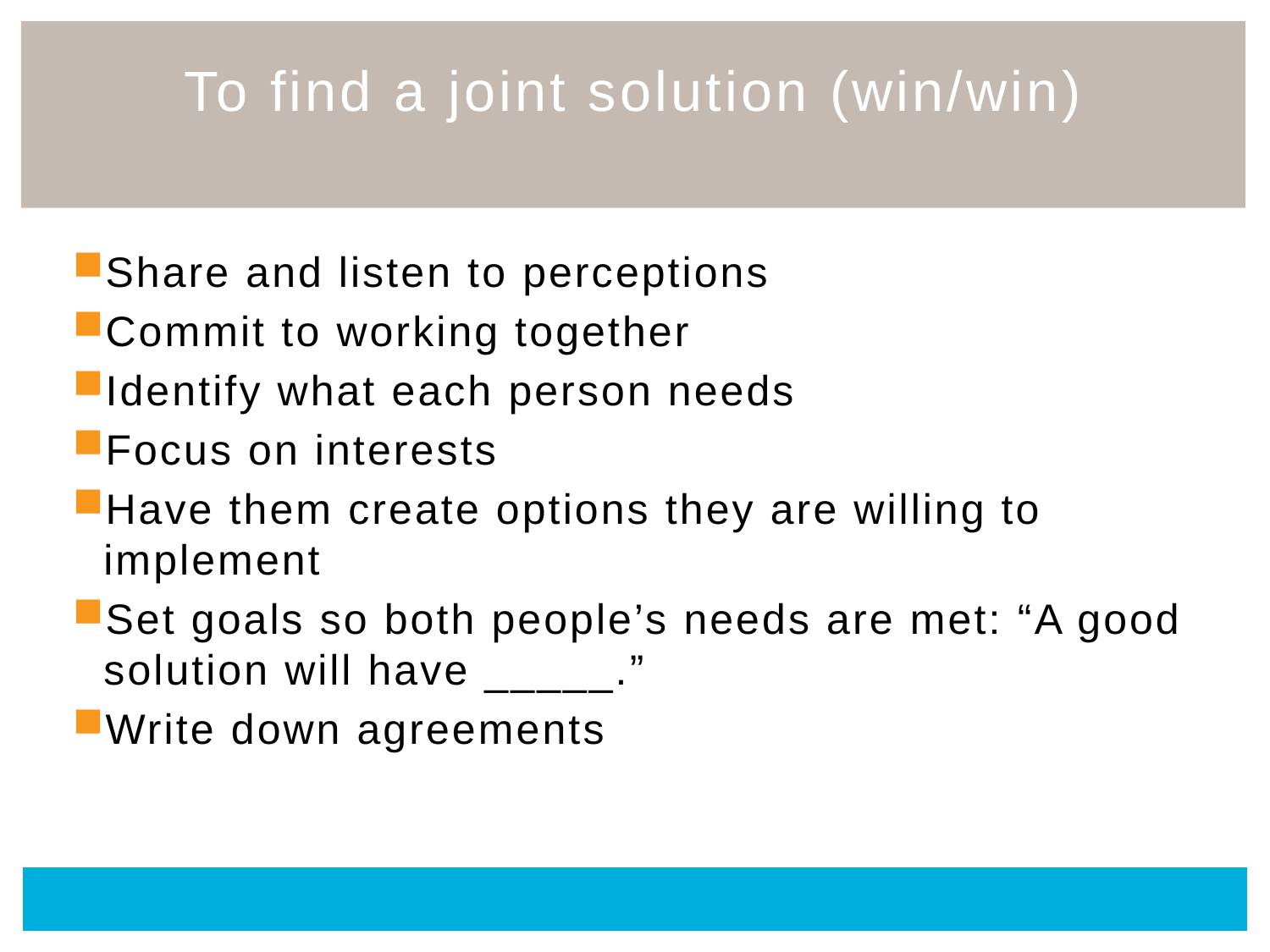

# To find a joint solution (win/win)
Share and listen to perceptions
Commit to working together
Identify what each person needs
Focus on interests
Have them create options they are willing to implement
Set goals so both people’s needs are met: “A good solution will have _____.”
Write down agreements